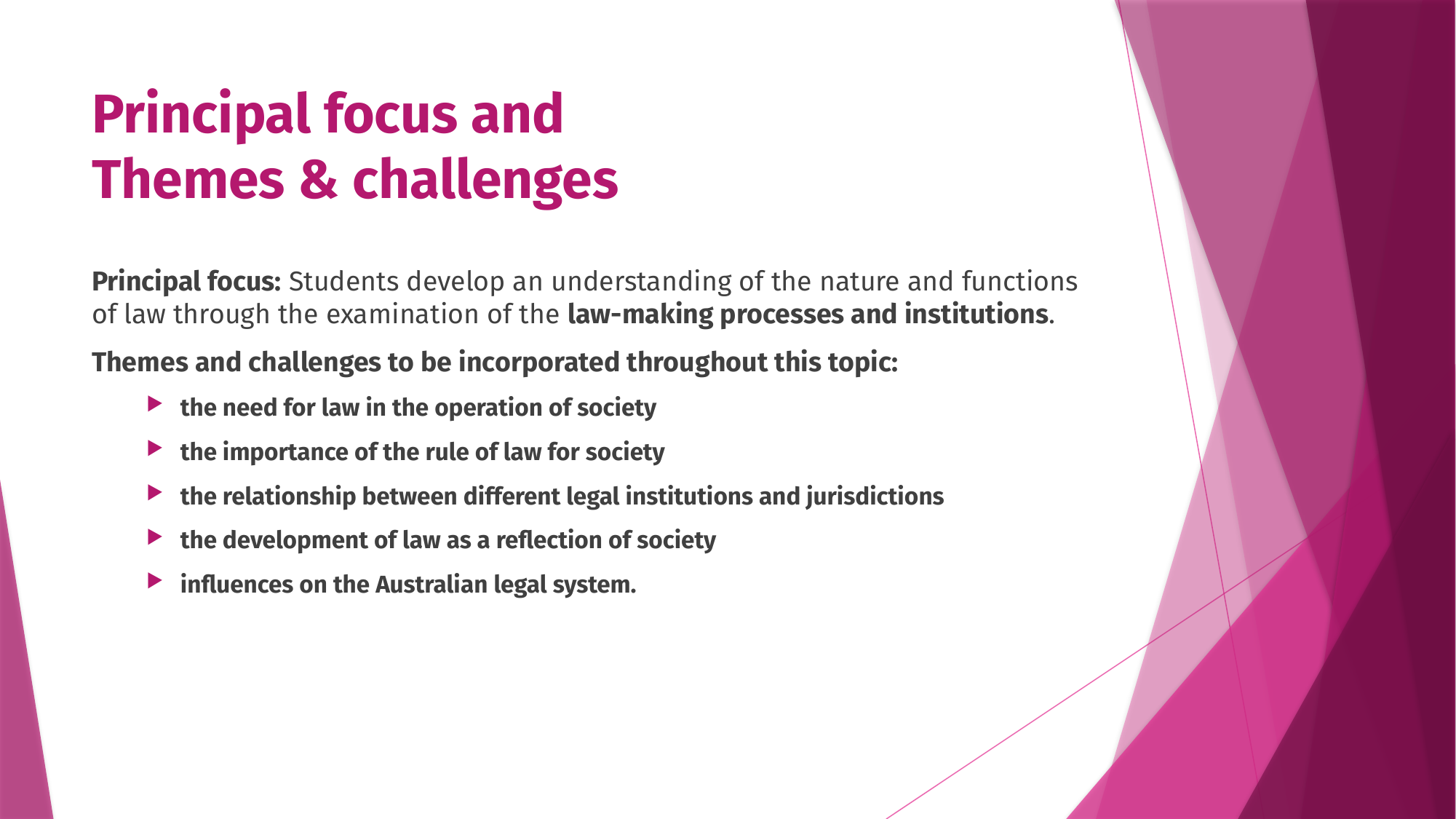

# Principal focus and Themes & challenges
Principal focus: Students develop an understanding of the nature and functions of law through the examination of the law-making processes and institutions.
Themes and challenges to be incorporated throughout this topic:
the need for law in the operation of society
the importance of the rule of law for society
the relationship between different legal institutions and jurisdictions
the development of law as a reflection of society
influences on the Australian legal system.